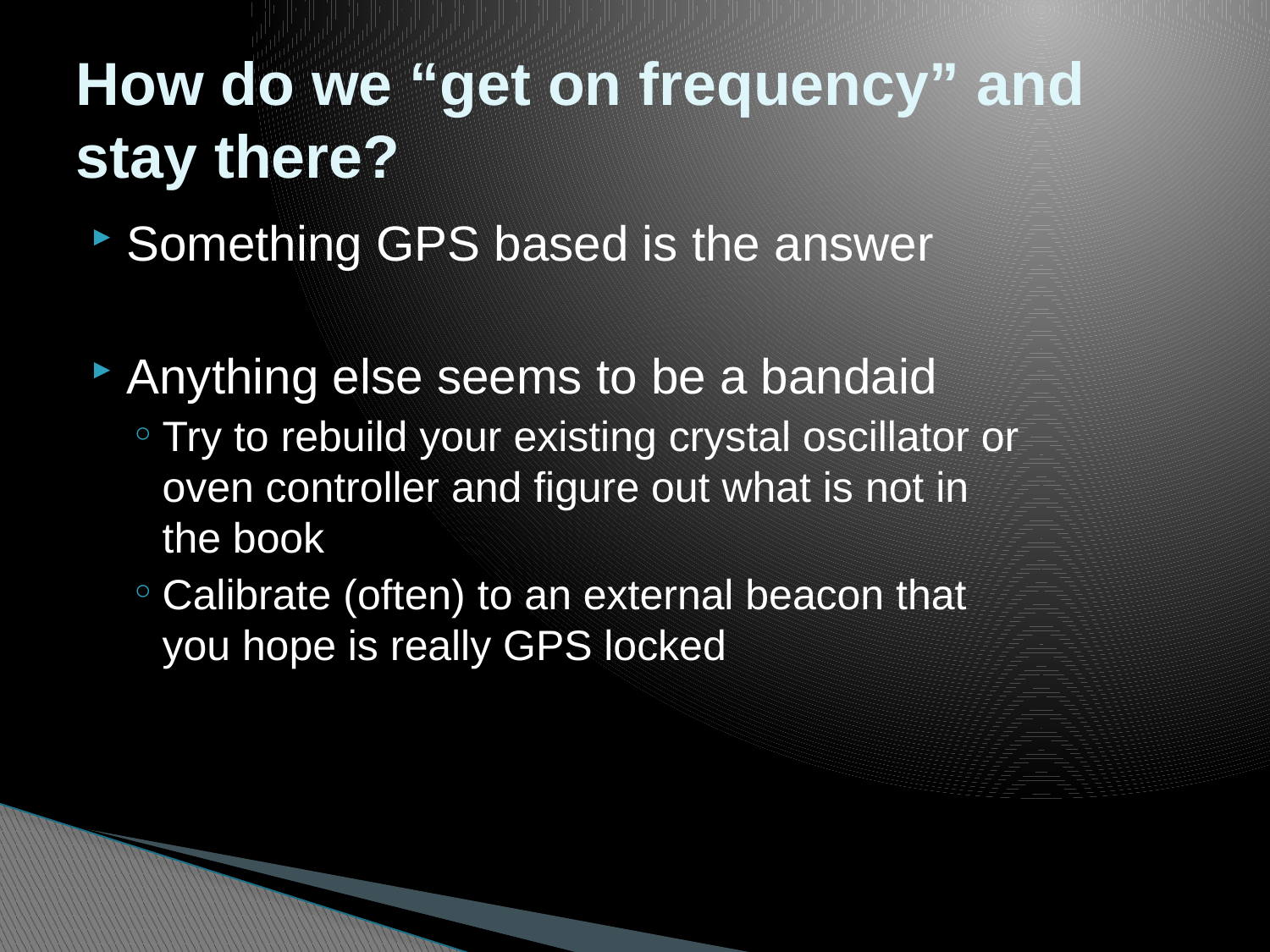

# How do we “get on frequency” and stay there?
Something GPS based is the answer

Anything else seems to be a bandaid
Try to rebuild your existing crystal oscillator or oven controller and figure out what is not in the book
Calibrate (often) to an external beacon that you hope is really GPS locked